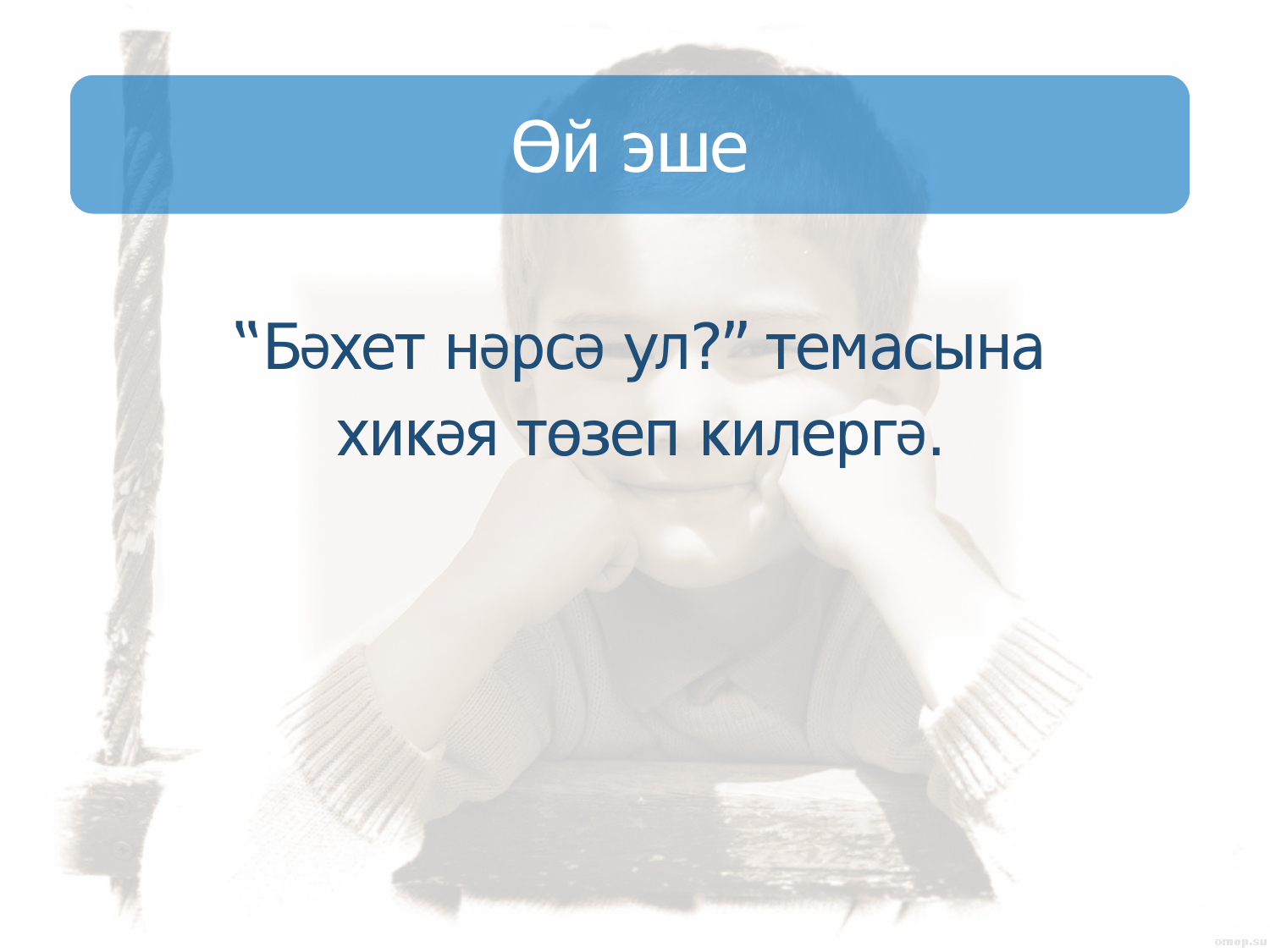

Өй эше
“Бәхет нәрсә ул?” темасына хикәя төзеп килергә.